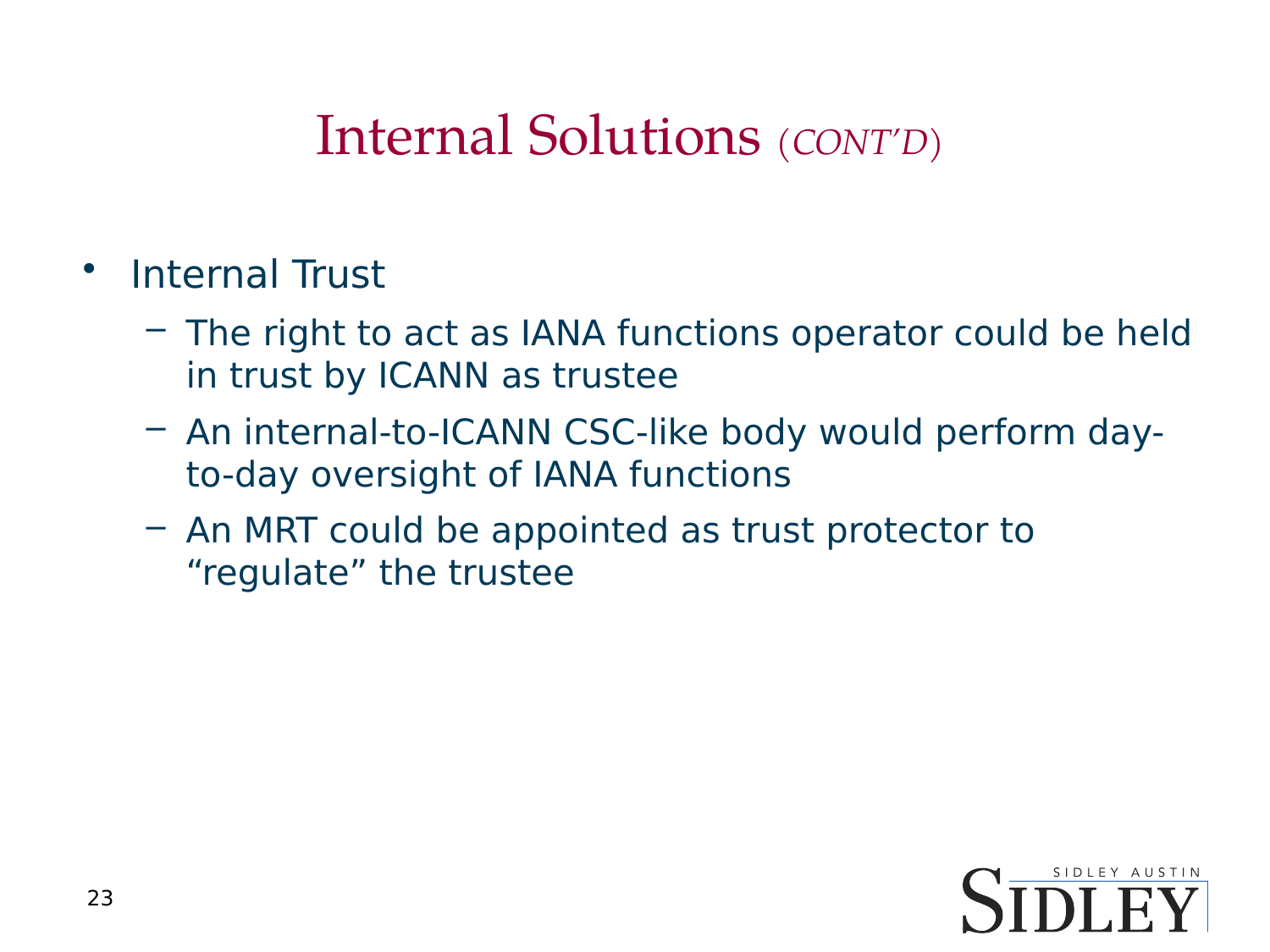

# Internal Solutions (CONT’D)
Internal Trust
The right to act as IANA functions operator could be held in trust by ICANN as trustee
An internal-to-ICANN CSC-like body would perform day-to-day oversight of IANA functions
An MRT could be appointed as trust protector to “regulate” the trustee
23